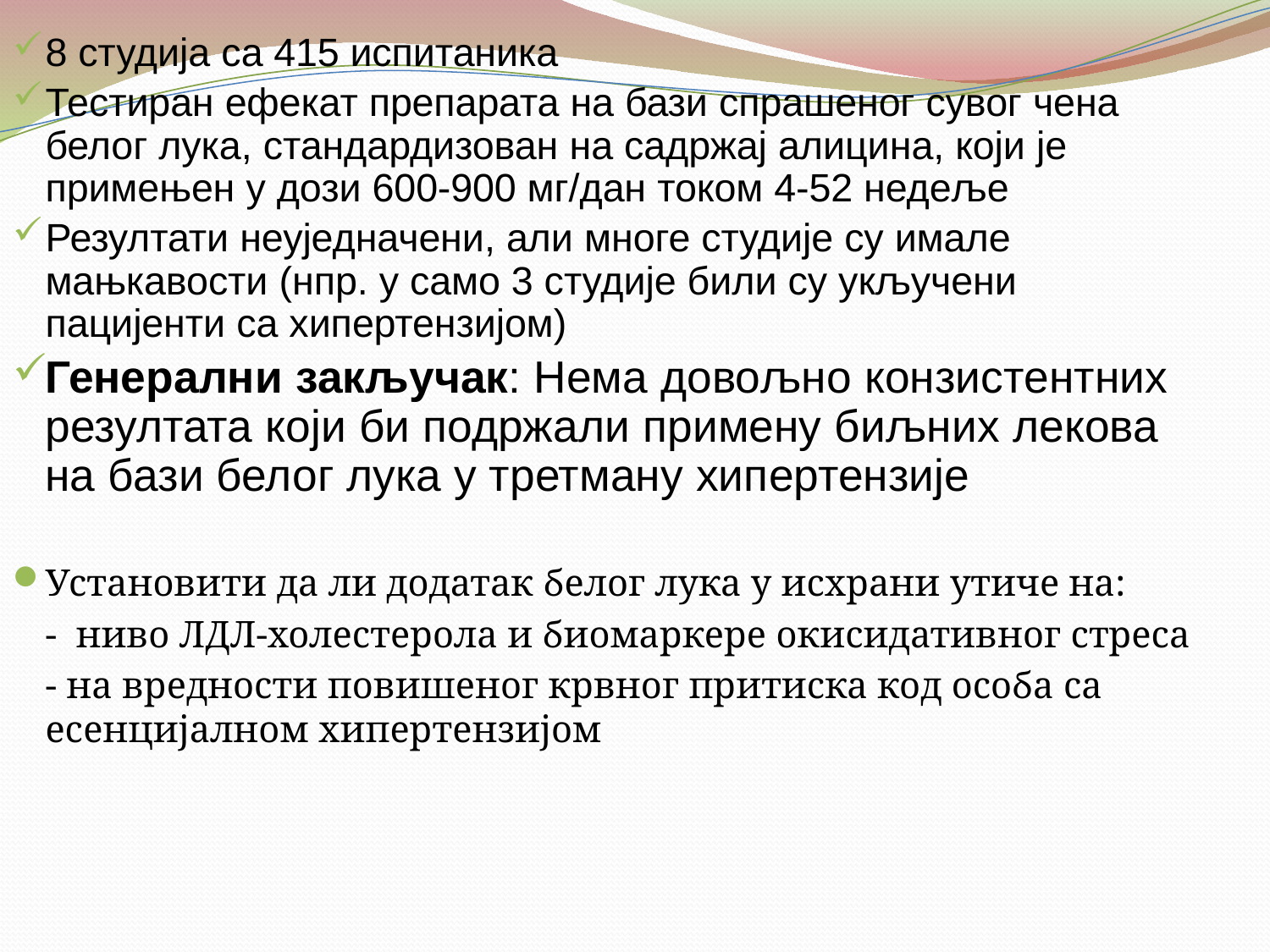

8 студија са 415 испитаника
Тестиран ефекат препарата на бази спрашеног сувог чена белог лука, стандардизован на садржај алицина, који је примењен у дози 600-900 мг/дан током 4-52 недеље
Резултати неуједначени, али многе студије су имале мањкавости (нпр. у само 3 студије били су укључени пацијенти са хипертензијом)
Генерални закључак: Нема довољно конзистентних резултата који би подржали примену биљних лекова на бази белог лука у третману хипертензије

Установити да ли додатак белог лука у исхрани утиче на:
	-  ниво ЛДЛ-холестерола и биомаркере окисидативног стреса
	- на вредности повишеног крвног притиска код особа са есенцијалном хипертензијом